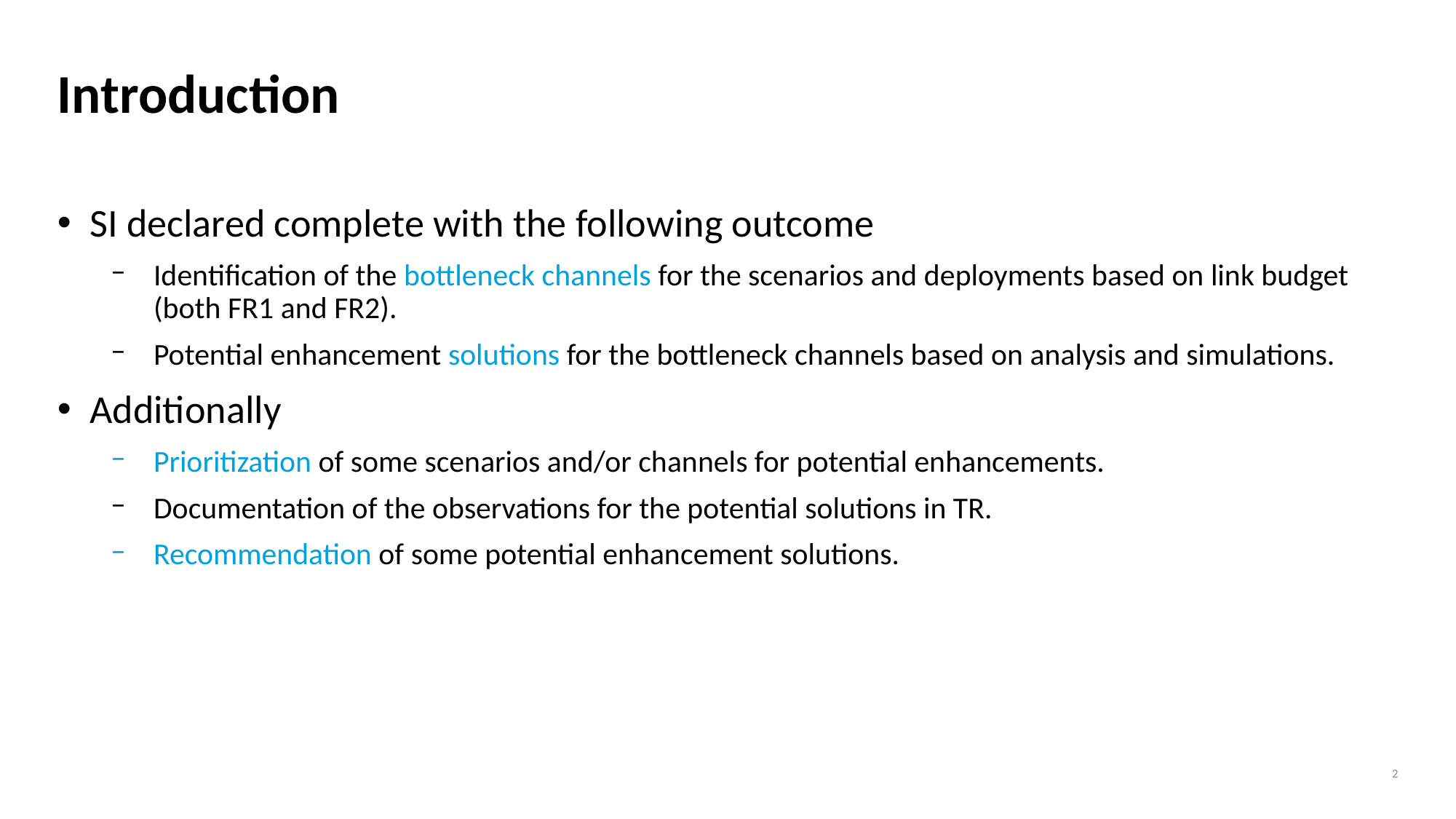

# Introduction
SI declared complete with the following outcome
Identification of the bottleneck channels for the scenarios and deployments based on link budget (both FR1 and FR2).
Potential enhancement solutions for the bottleneck channels based on analysis and simulations.
Additionally
Prioritization of some scenarios and/or channels for potential enhancements.
Documentation of the observations for the potential solutions in TR.
Recommendation of some potential enhancement solutions.
2